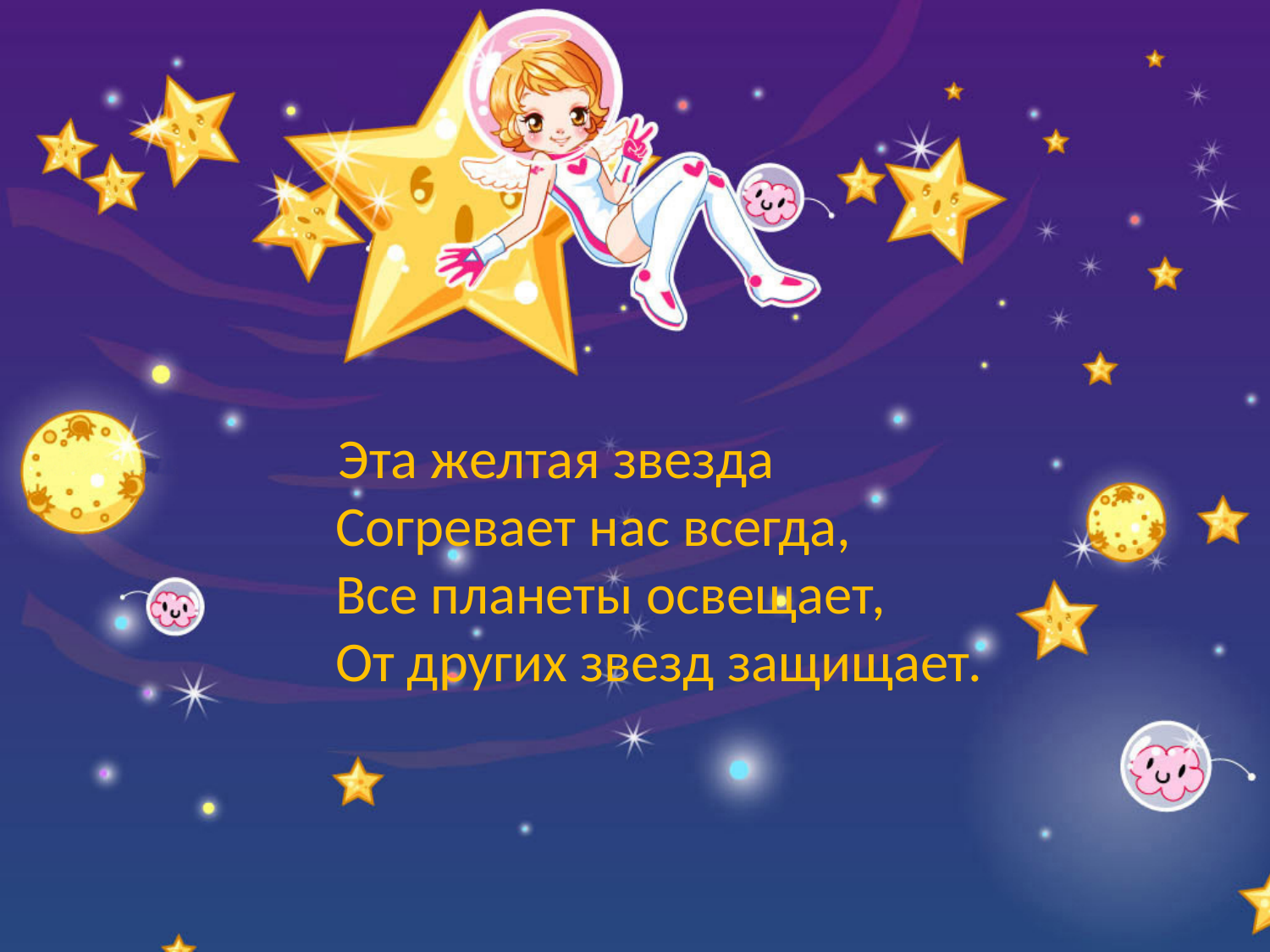

#
    Эта желтая звезда
Согревает нас всегда,
Все планеты освещает,
От других звезд защищает.